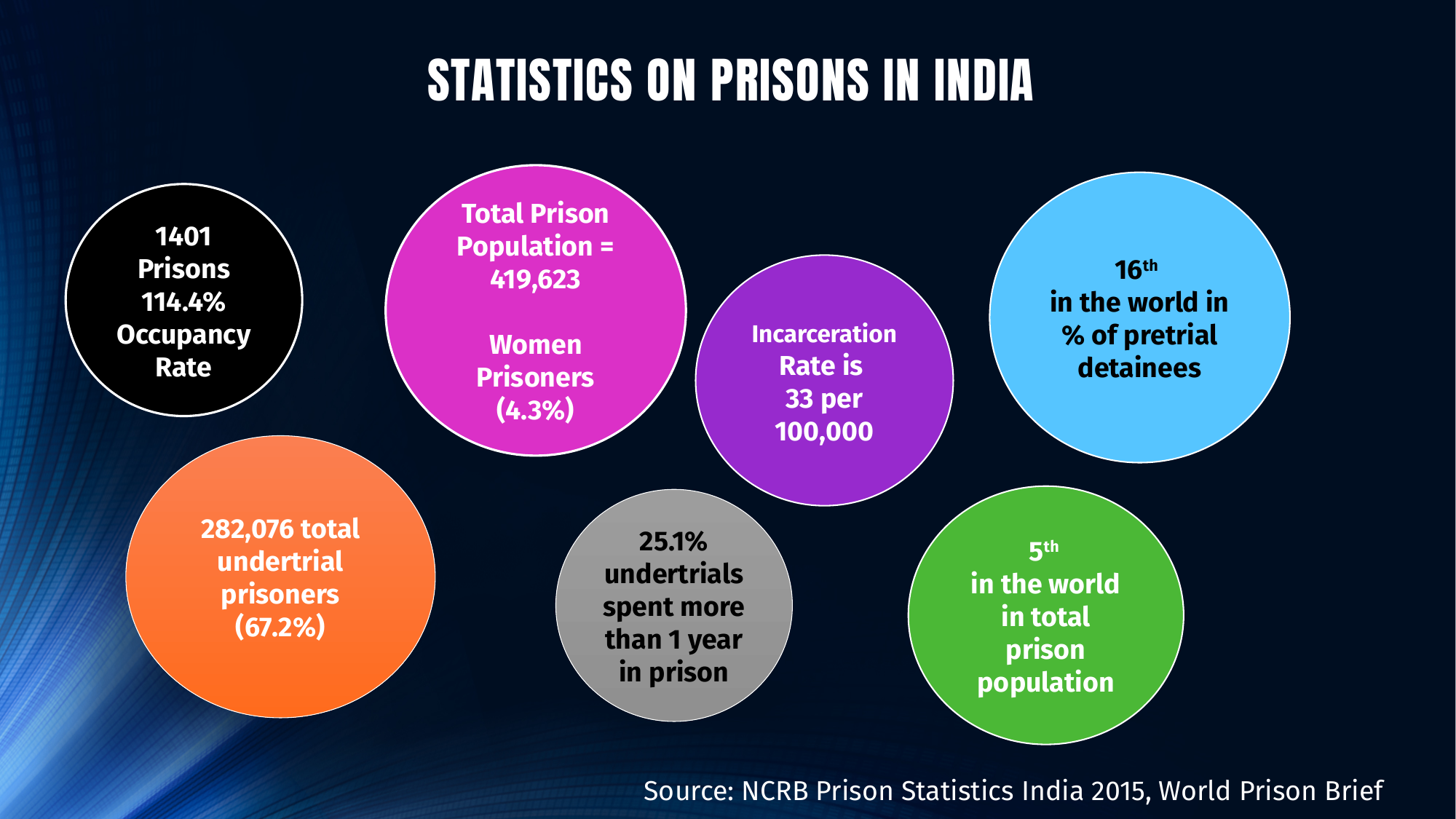

# STATISTICS ON PRISONS IN INDIA
Total Prison Population = 419,623

Women Prisoners (4.3%)
16th
in the world in % of pretrial detainees
1401 Prisons
114.4% Occupancy Rate
Incarceration Rate is
33 per 100,000
282,076 total undertrial prisoners (67.2%)
5th
in the world in total prison population
25.1% undertrials spent more than 1 year in prison
Source: NCRB Prison Statistics India 2015, World Prison Brief